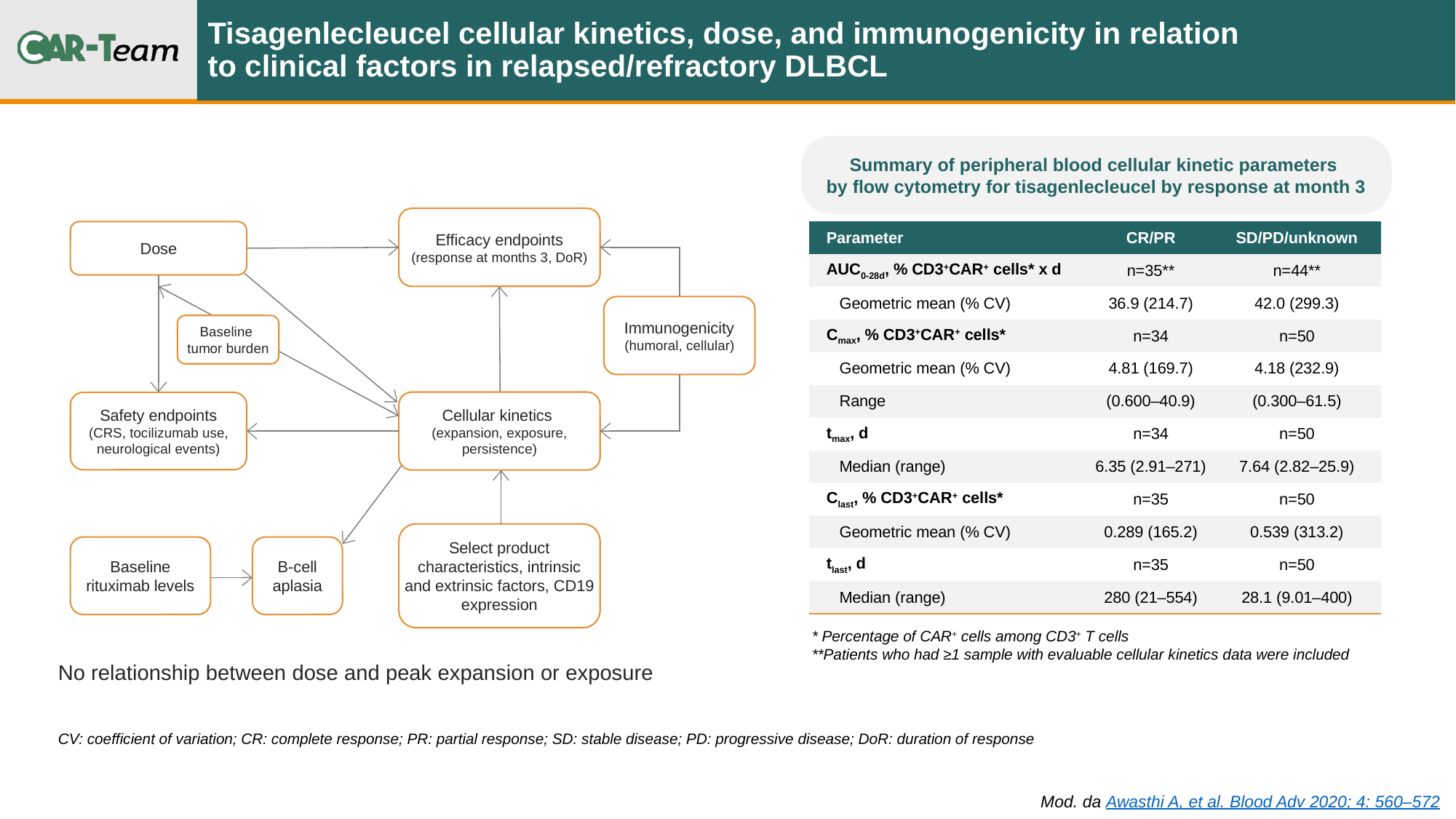

# Tisagenlecleucel cellular kinetics, dose, and immunogenicity in relation to clinical factors in relapsed/refractory DLBCL
Summary of peripheral blood cellular kinetic parameters
by flow cytometry for tisagenlecleucel by response at month 3
Efficacy endpoints
(response at months 3, DoR)
Dose
| Parameter | CR/PR | SD/PD/unknown |
| --- | --- | --- |
| AUC0-28d, % CD3+CAR+ cells\* x d | n=35\*\* | n=44\*\* |
| Geometric mean (% CV) | 36.9 (214.7) | 42.0 (299.3) |
| Cmax, % CD3+CAR+ cells\* | n=34 | n=50 |
| Geometric mean (% CV) | 4.81 (169.7) | 4.18 (232.9) |
| Range | (0.600–40.9) | (0.300–61.5) |
| tmax, d | n=34 | n=50 |
| Median (range) | 6.35 (2.91–271) | 7.64 (2.82–25.9) |
| Clast, % CD3+CAR+ cells\* | n=35 | n=50 |
| Geometric mean (% CV) | 0.289 (165.2) | 0.539 (313.2) |
| tlast, d | n=35 | n=50 |
| Median (range) | 280 (21–554) | 28.1 (9.01–400) |
Immunogenicity
(humoral, cellular)
Baseline
tumor burden
Cellular kinetics
(expansion, exposure, persistence)
Safety endpoints
(CRS, tocilizumab use,
neurological events)
Select product characteristics, intrinsic and extrinsic factors, CD19 expression
Baseline
rituximab levels
B-cell aplasia
* Percentage of CAR+ cells among CD3+ T cells
**Patients who had ≥1 sample with evaluable cellular kinetics data were included

No relationship between dose and peak expansion or exposure
CV: coefficient of variation; CR: complete response; PR: partial response; SD: stable disease; PD: progressive disease; DoR: duration of response
Mod. da Awasthi A, et al. Blood Adv 2020; 4: 560–572